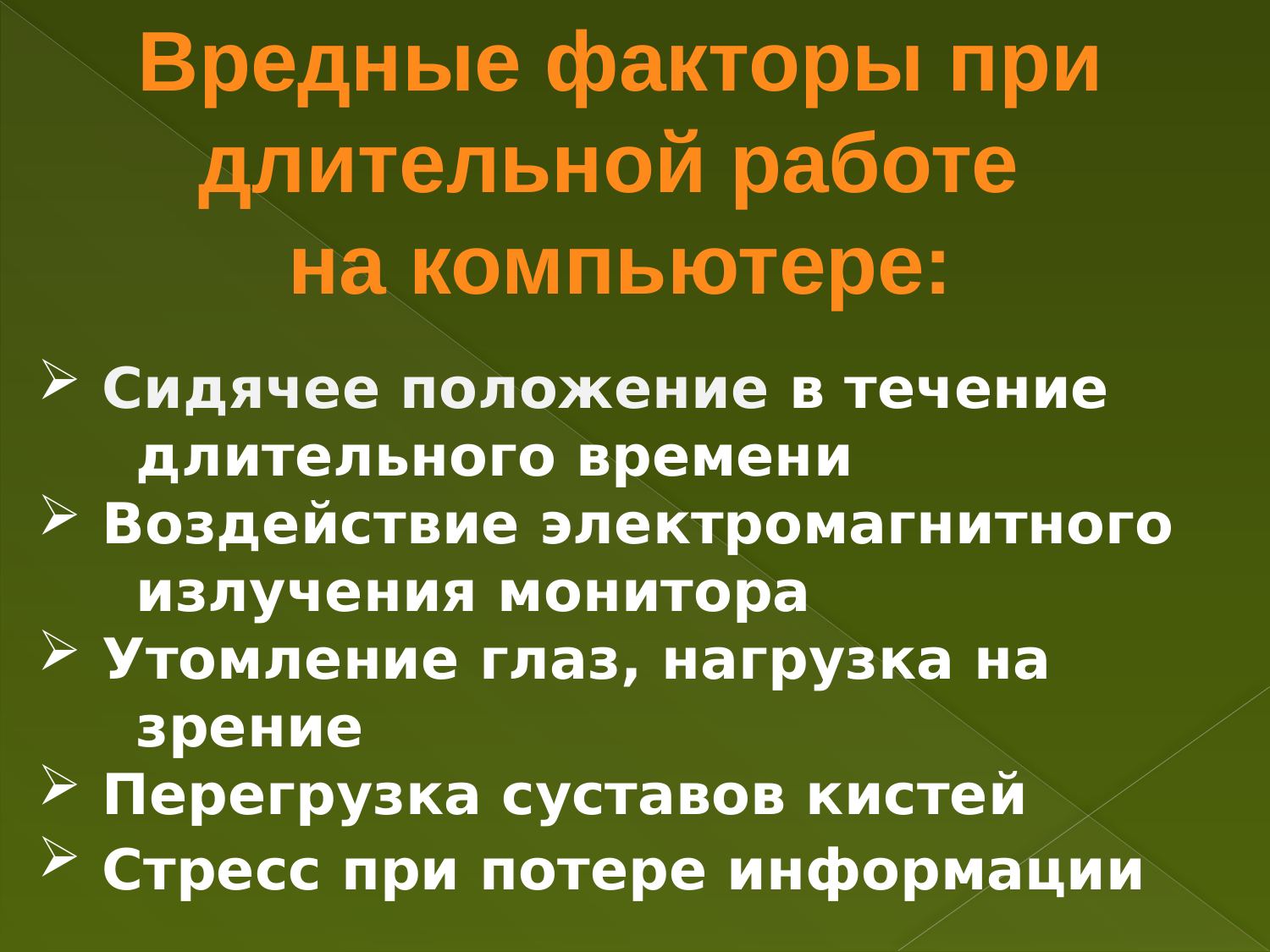

Вредные факторы при
длительной работе
на компьютере:

 Сидячее положение в течение
     длительного времени
 Воздействие электромагнитного
     излучения монитора
 Утомление глаз, нагрузка на
     зрение
 Перегрузка суставов кистей
 Стресс при потере информации